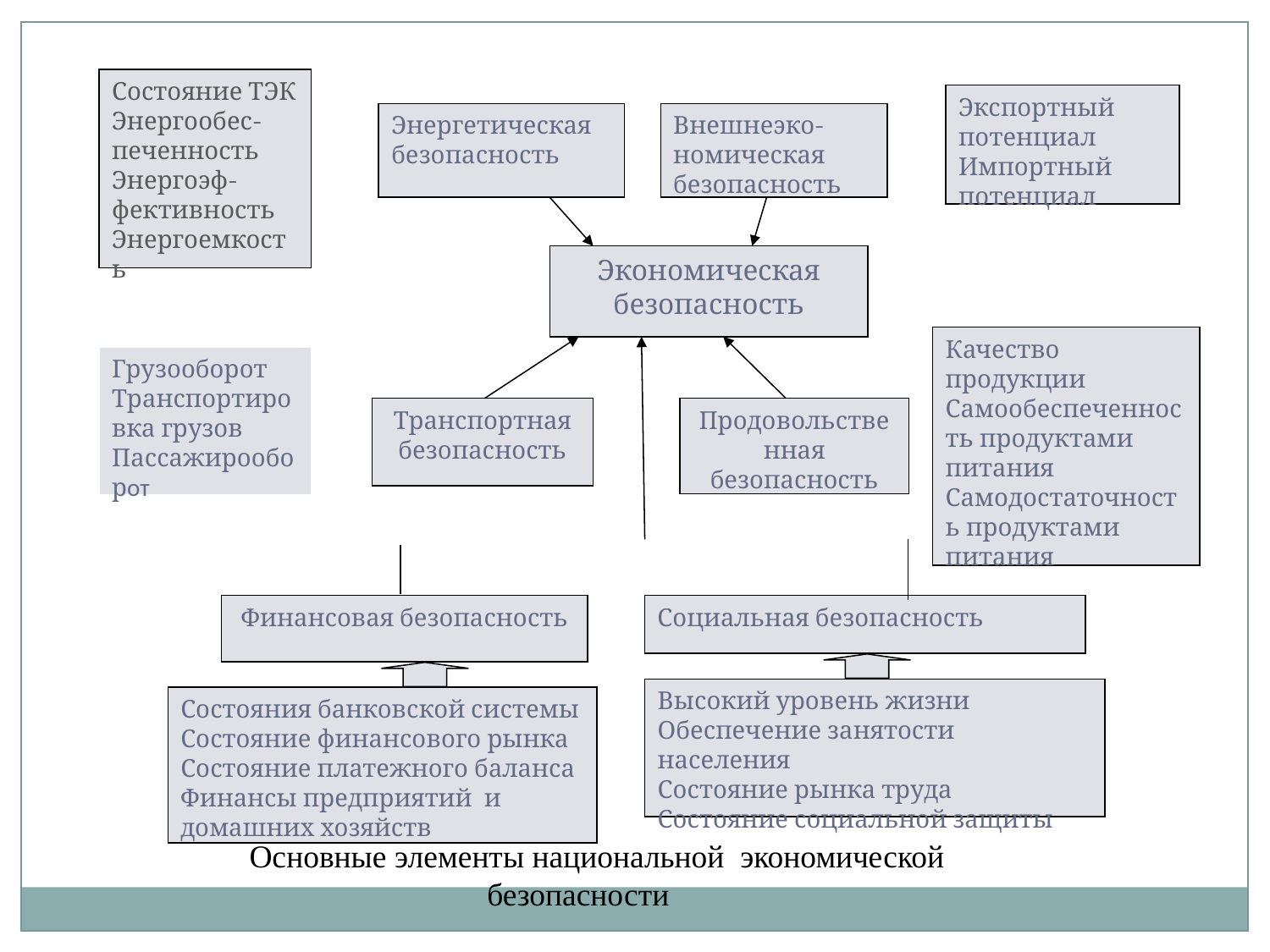

Состояние ТЭК
Энергообес-печенность
Энергоэф-фективность
Энергоемкость
Экспортный потенциал
Импортный потенциал
Энергетическая безопасность
Внешнеэко-номическая безопасность
Экономическая безопасность
Качество продукции
Самообеспеченность продуктами питания
Самодостаточность продуктами питания
Грузооборот
Транспортировка грузов
Пассажирооборот
Транспортная безопасность
Продовольственная безопасность
Финансовая безопасность
Социальная безопасность

Высокий уровень жизни
Обеспечение занятости населения
Состояние рынка труда
Состояние социальной защиты
Состояния банковской системы
Состояние финансового рынка
Состояние платежного баланса
Финансы предприятий  и домашних хозяйств
Основные элементы национальной  экономической безопасности